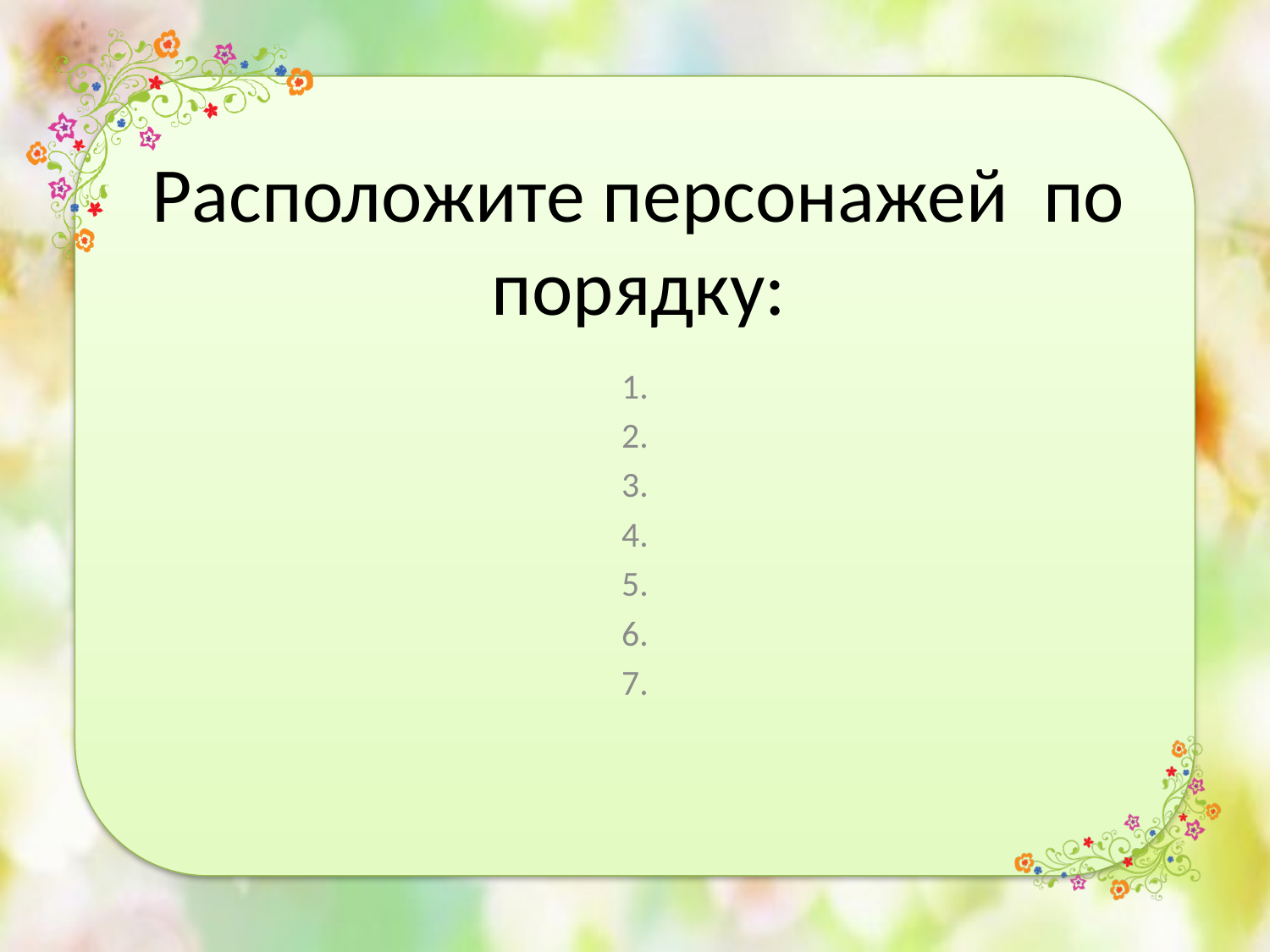

# Расположите персонажей  по порядку:
1.
2.
3.
4.
5.
6.
7.